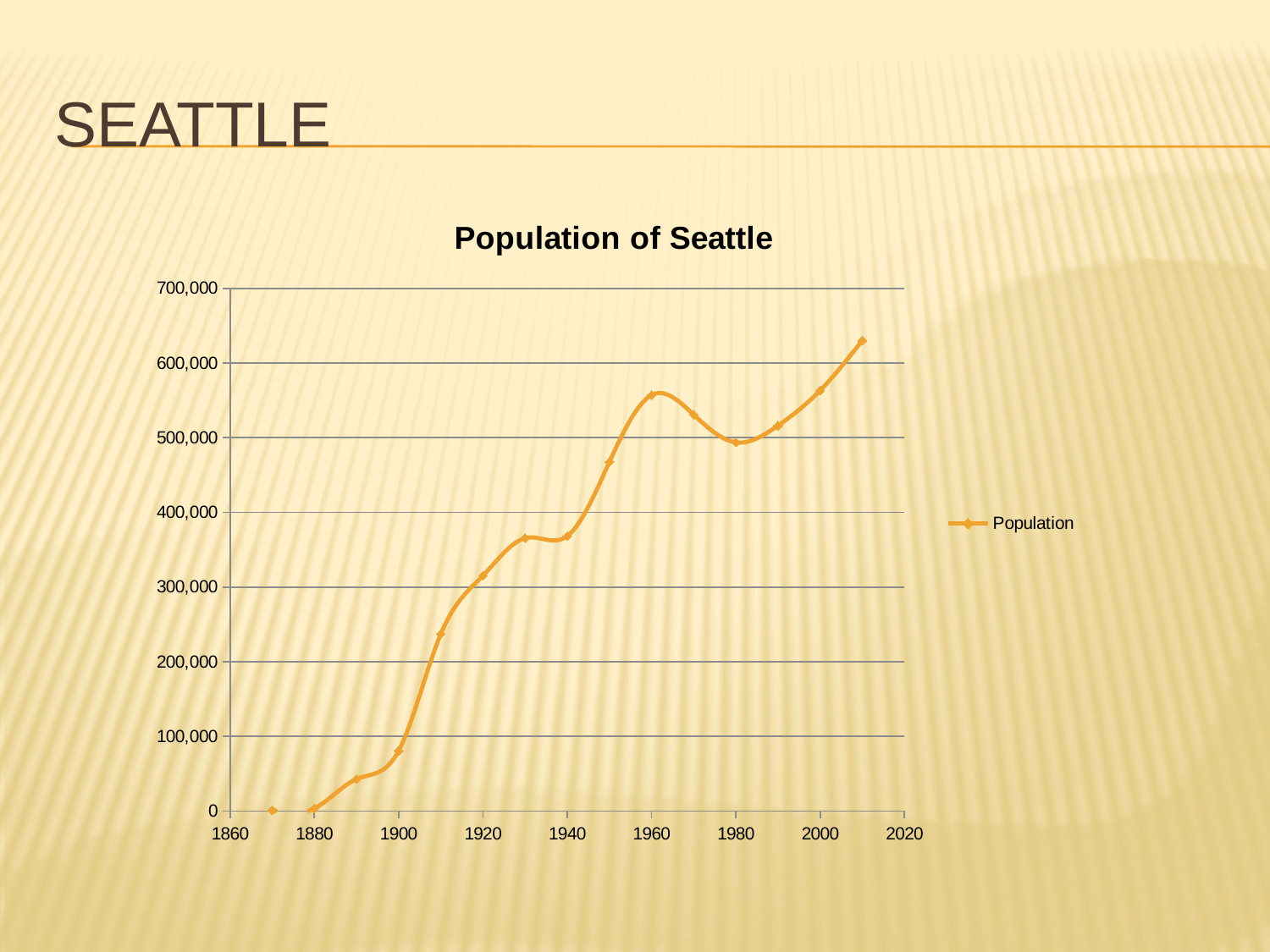

# Seattle

### Chart: Population of Seattle

| Category | Population |
|---|---|